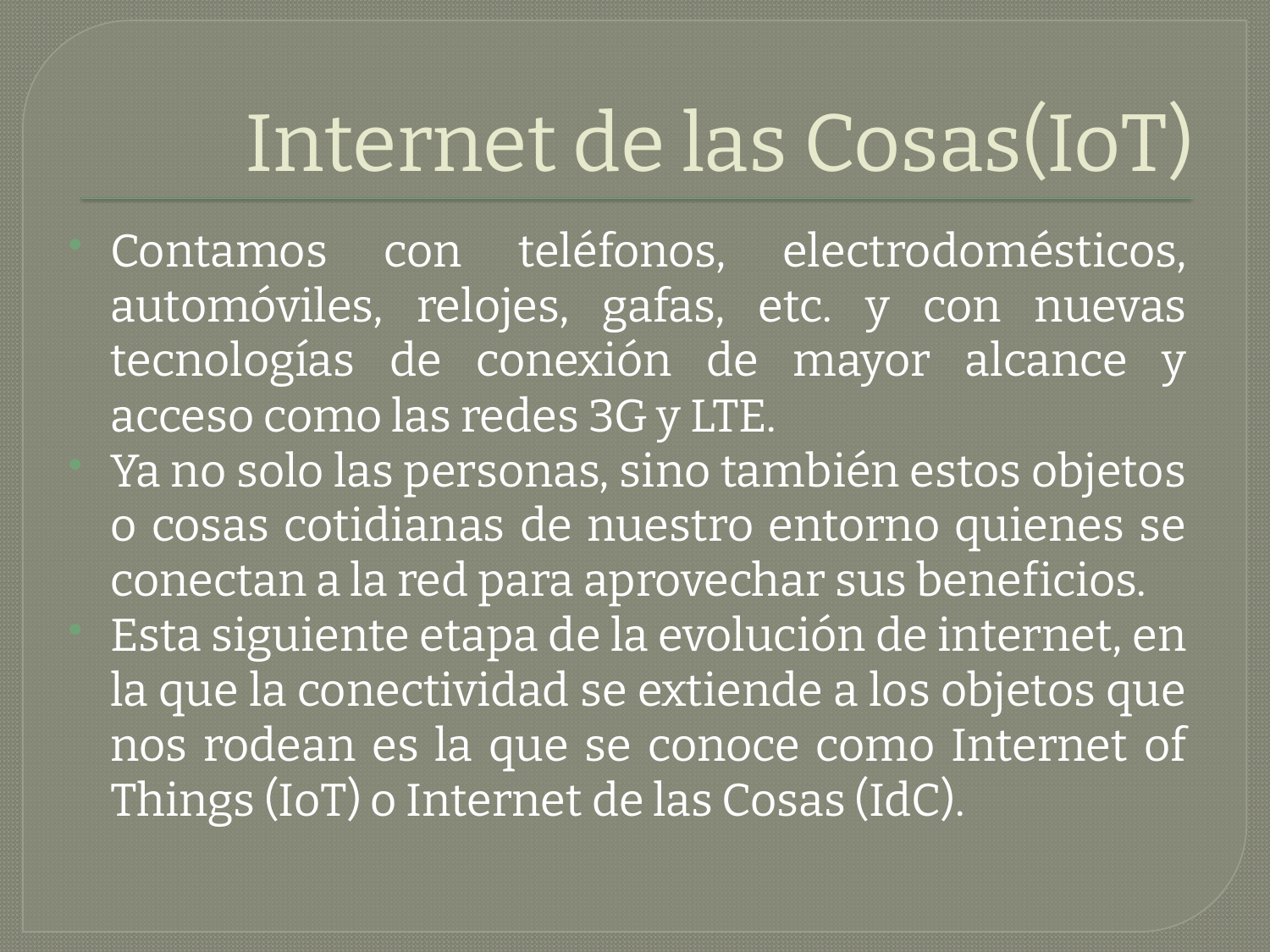

# Internet de las Cosas(IoT)
Contamos con teléfonos, electrodomésticos, automóviles, relojes, gafas, etc. y con nuevas tecnologías de conexión de mayor alcance y acceso como las redes 3G y LTE.
Ya no solo las personas, sino también estos objetos o cosas cotidianas de nuestro entorno quienes se conectan a la red para aprovechar sus beneficios.
Esta siguiente etapa de la evolución de internet, en la que la conectividad se extiende a los objetos que nos rodean es la que se conoce como Internet of Things (IoT) o Internet de las Cosas (IdC).